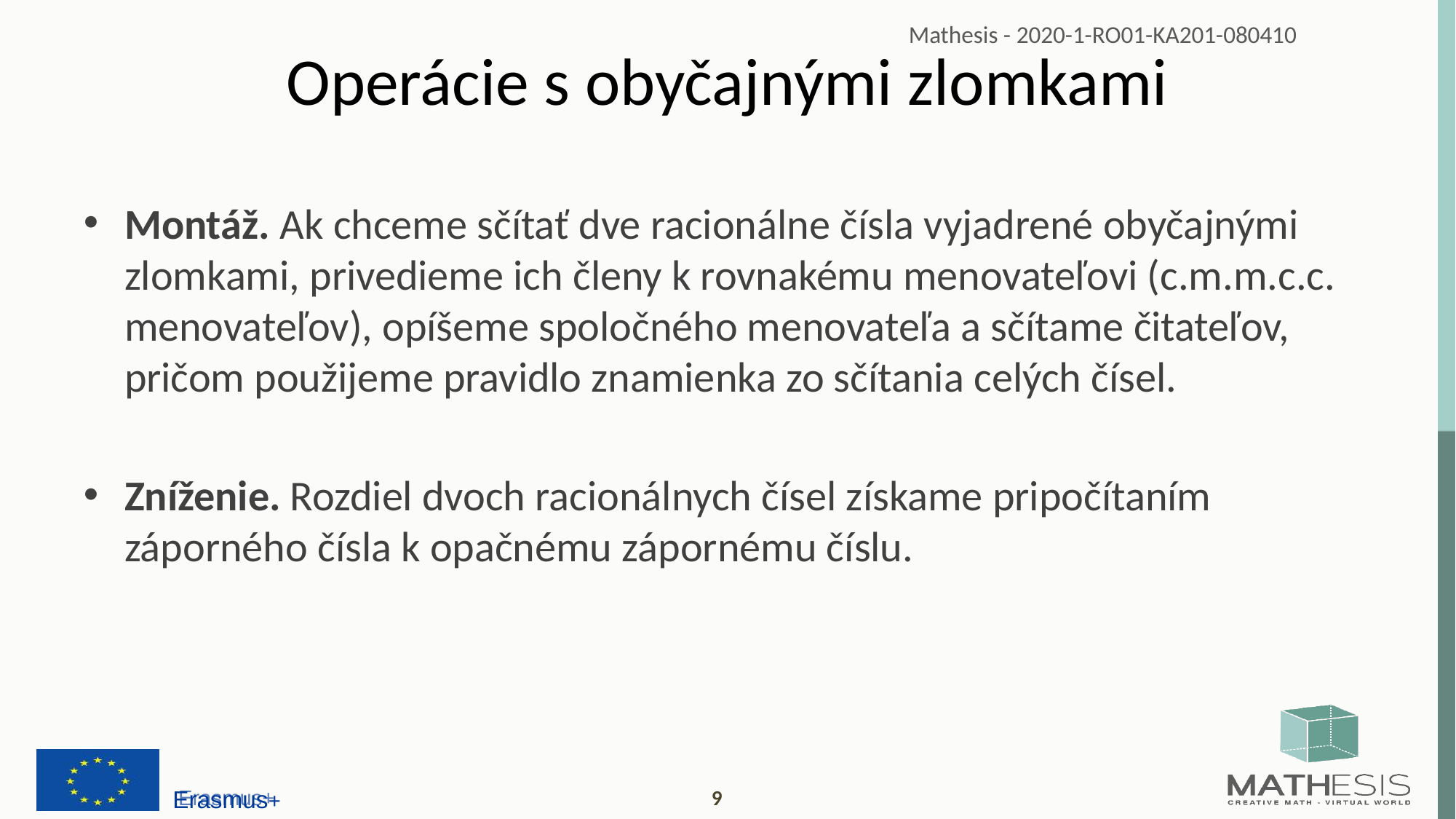

# Operácie s obyčajnými zlomkami
Montáž. Ak chceme sčítať dve racionálne čísla vyjadrené obyčajnými zlomkami, privedieme ich členy k rovnakému menovateľovi (c.m.m.c.c. menovateľov), opíšeme spoločného menovateľa a sčítame čitateľov, pričom použijeme pravidlo znamienka zo sčítania celých čísel.

Zníženie. Rozdiel dvoch racionálnych čísel získame pripočítaním záporného čísla k opačnému zápornému číslu.